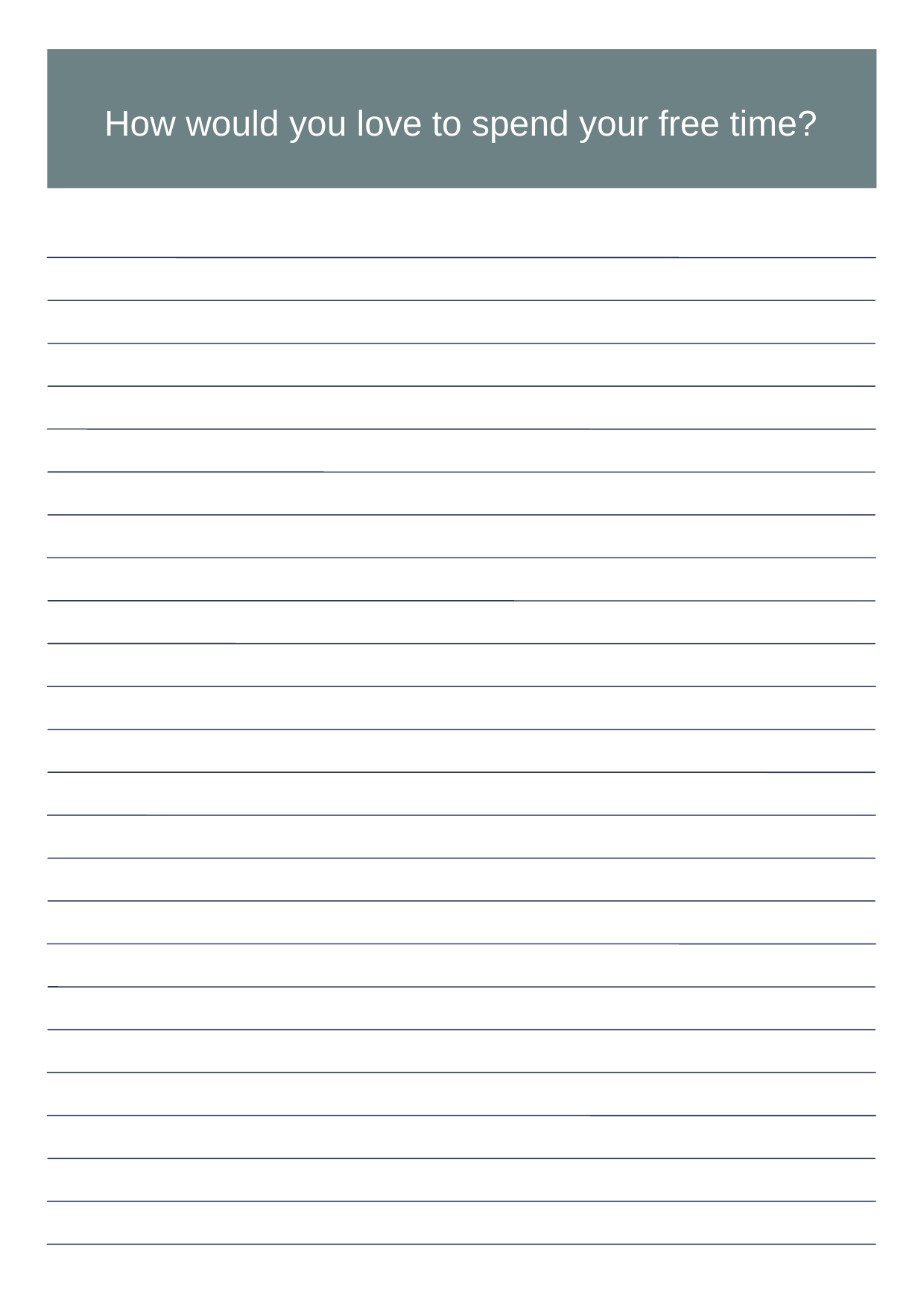

How would you love to spend your free time?